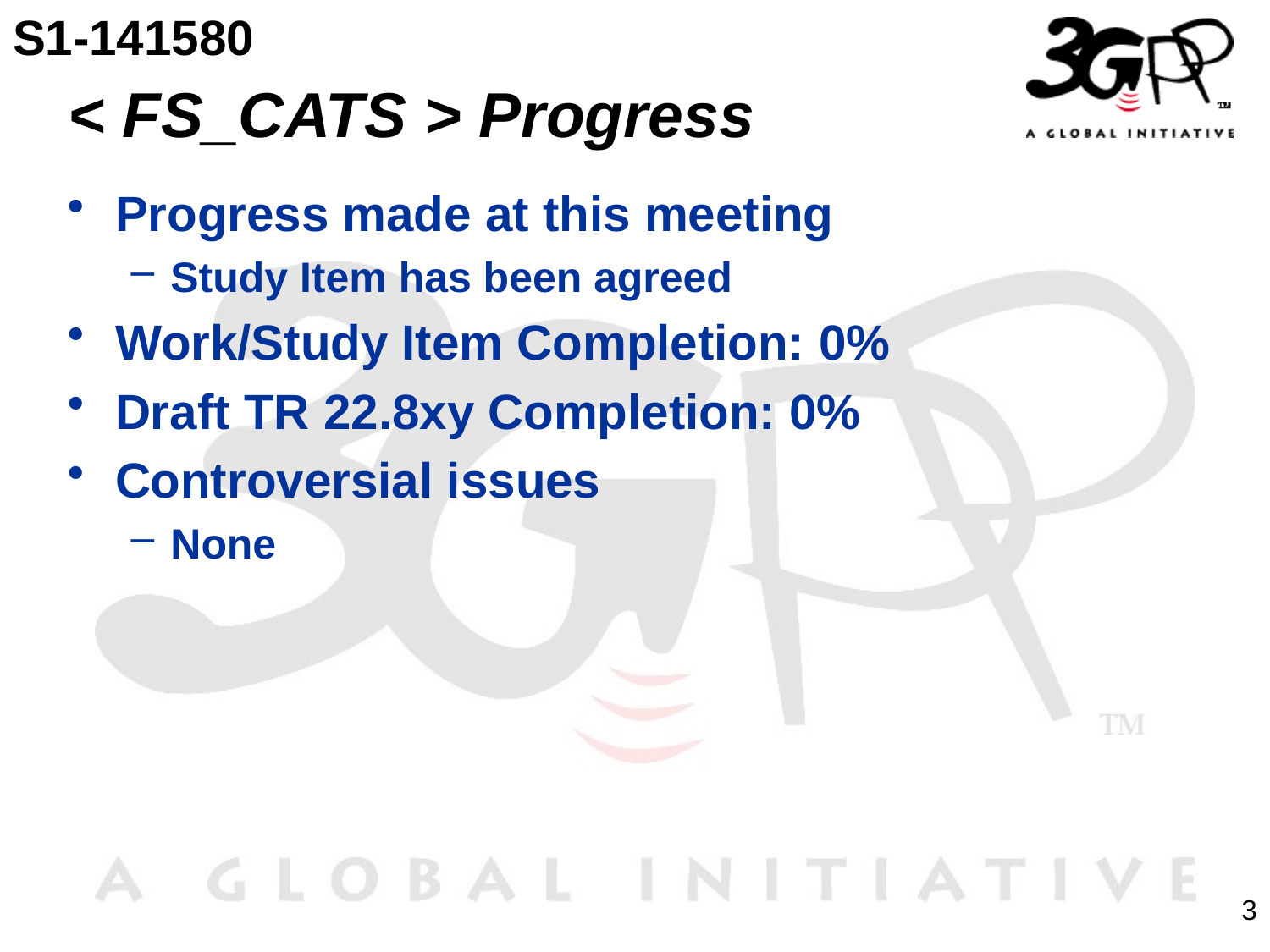

S1-141580
# < FS_CATS > Progress
Progress made at this meeting
Study Item has been agreed
Work/Study Item Completion: 0%
Draft TR 22.8xy Completion: 0%
Controversial issues
None
3